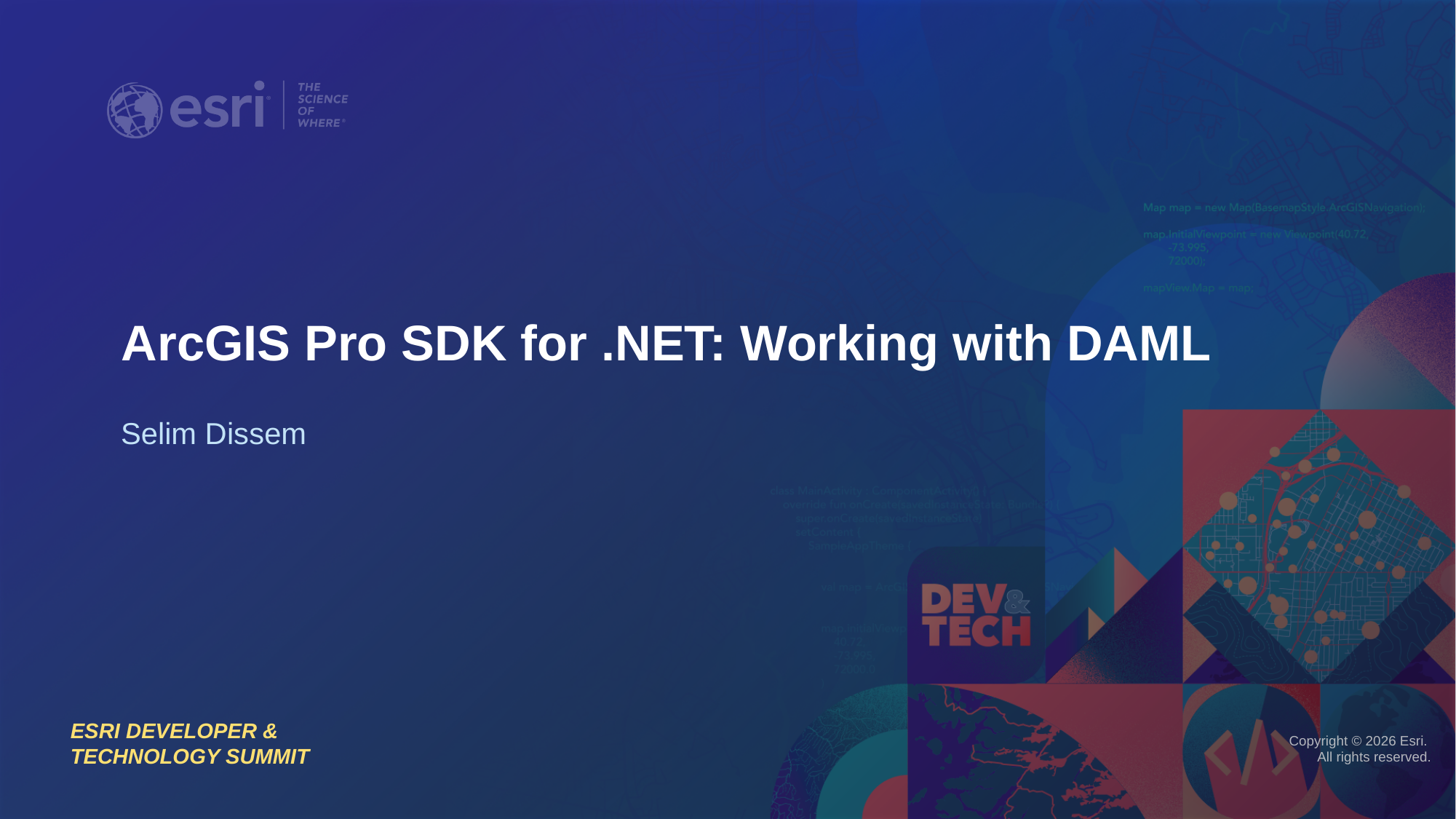

# ArcGIS Pro SDK for .NET: Working with DAML
Selim Dissem